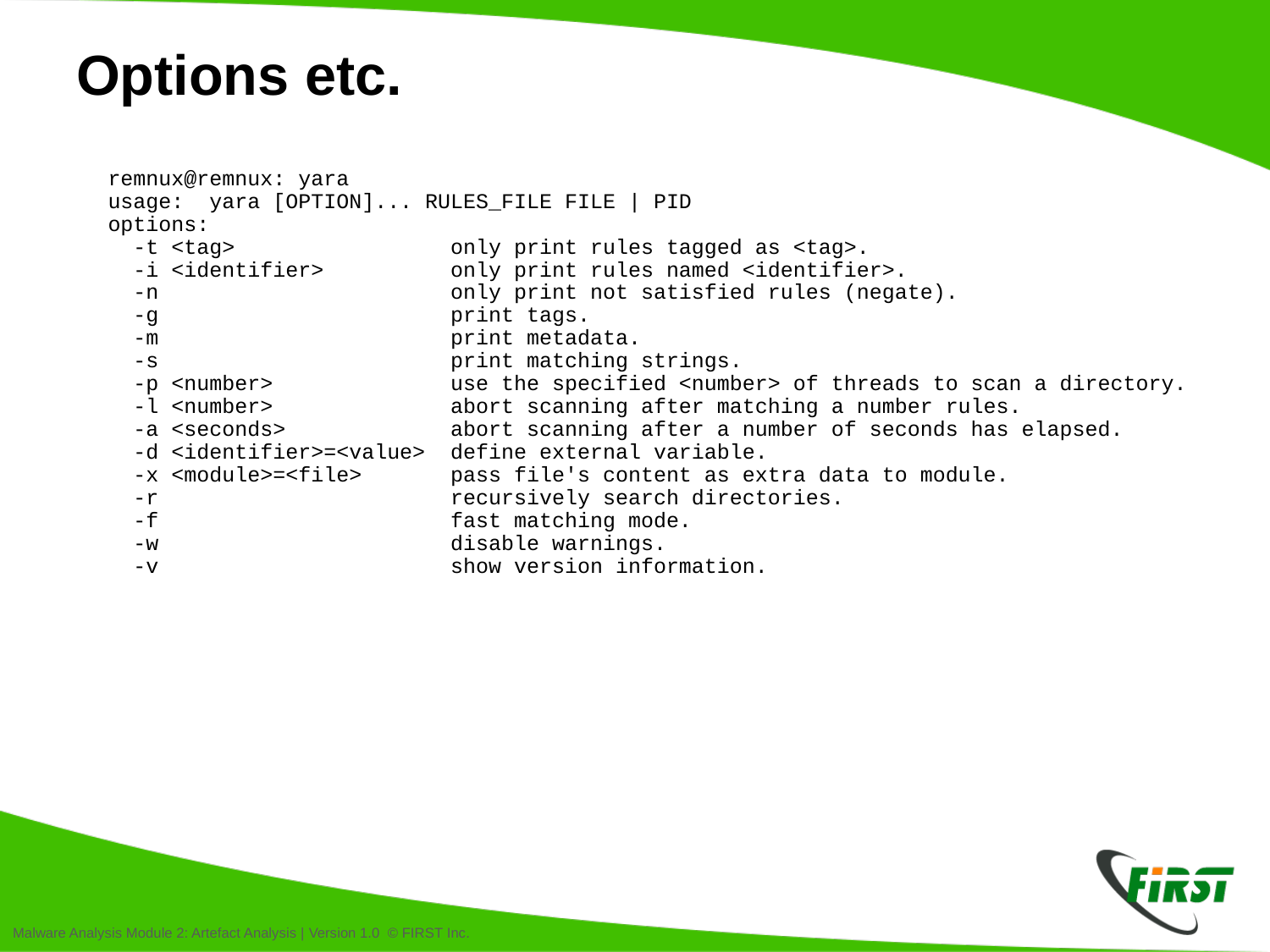

# Options etc.
remnux@remnux: yara
usage:  yara [OPTION]... RULES_FILE FILE | PID
options:
  -t <tag>                 only print rules tagged as <tag>.
  -i <identifier>          only print rules named <identifier>.
  -n                       only print not satisfied rules (negate).
  -g                       print tags.
  -m                       print metadata.
  -s                       print matching strings.
  -p <number>              use the specified <number> of threads to scan a directory.
  -l <number>              abort scanning after matching a number rules.
  -a <seconds>             abort scanning after a number of seconds has elapsed.
  -d <identifier>=<value>  define external variable.
  -x <module>=<file>       pass file's content as extra data to module.
  -r                       recursively search directories.
  -f                       fast matching mode.
  -w                       disable warnings.
  -v                       show version information.